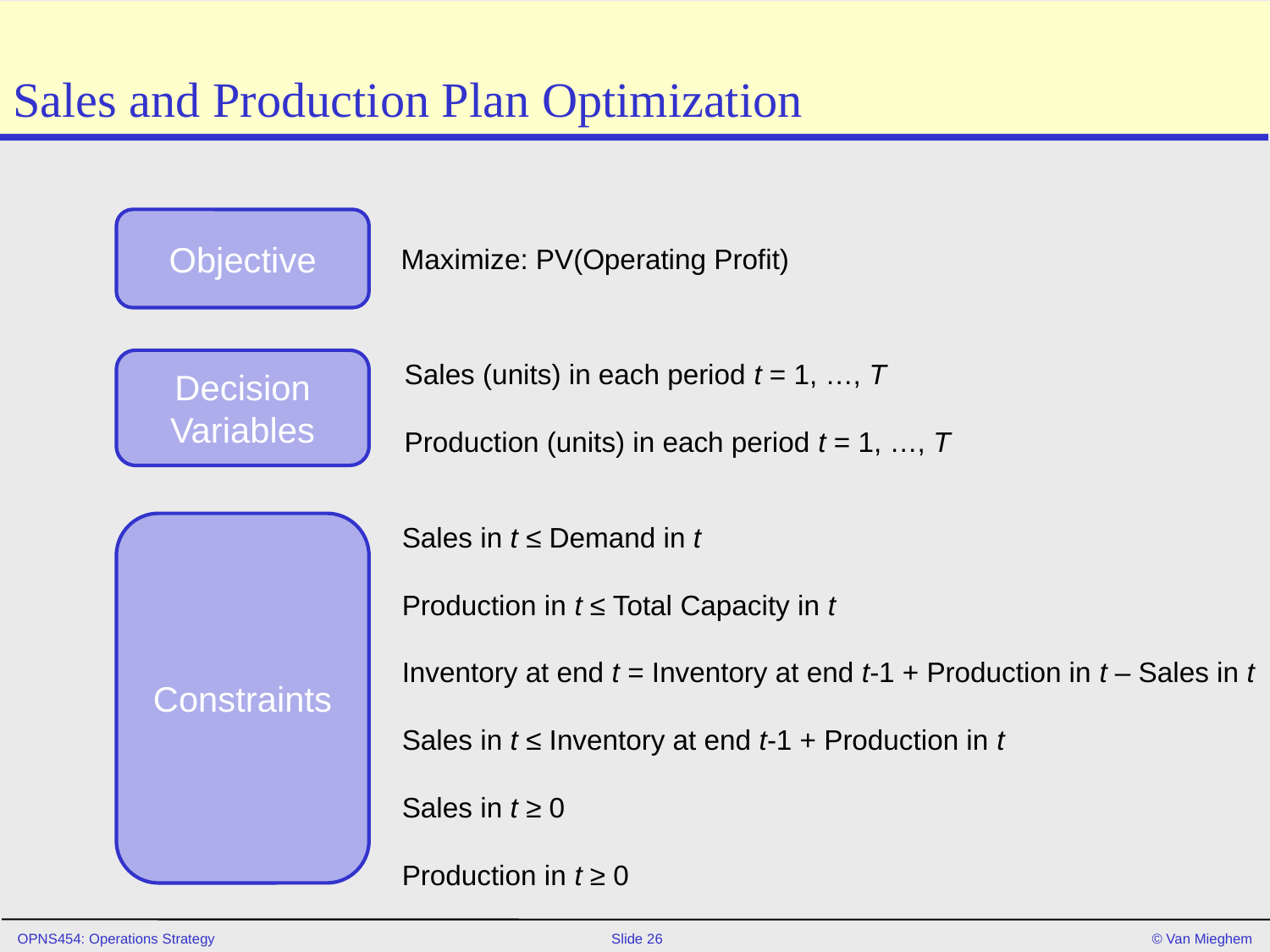

# Sales and Production Plan Optimization
Objective
Maximize: PV(Operating Profit)
Sales (units) in each period t = 1, …, T

Production (units) in each period t = 1, …, T
Decision Variables
Constraints
Sales in t ≤ Demand in t

Production in t ≤ Total Capacity in t

Inventory at end t = Inventory at end t-1 + Production in t – Sales in t

Sales in t ≤ Inventory at end t-1 + Production in t

Sales in t ≥ 0

Production in t ≥ 0